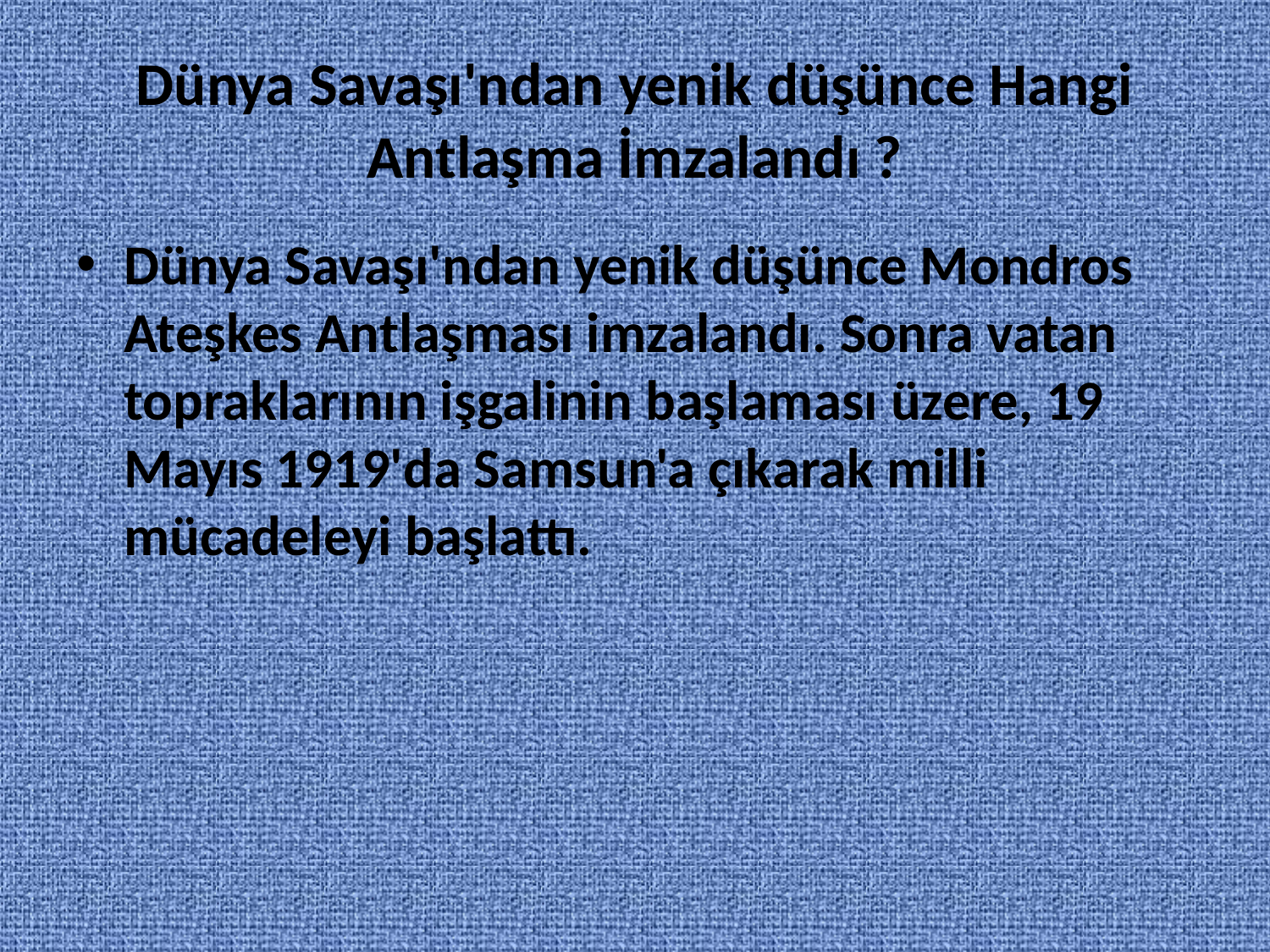

# Dünya Savaşı'ndan yenik düşünce Hangi Antlaşma İmzalandı ?
Dünya Savaşı'ndan yenik düşünce Mondros Ateşkes Antlaşması imzalandı. Sonra vatan topraklarının işgalinin başlaması üzere, 19 Mayıs 1919'da Samsun'a çıkarak milli mücadeleyi başlattı.